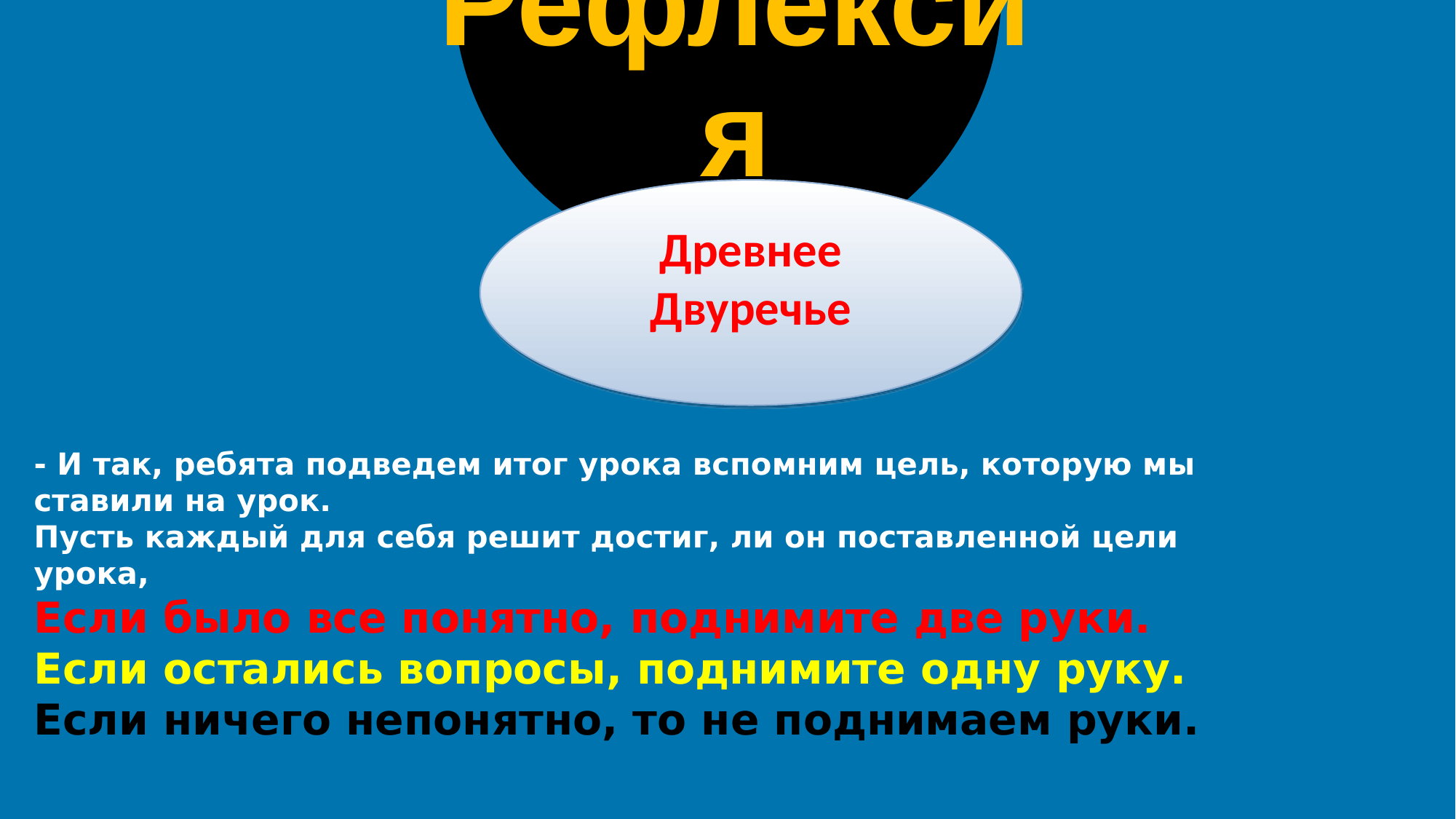

Рефлексия
Древнее Двуречье
- И так, ребята подведем итог урока вспомним цель, которую мы ставили на урок.
Пусть каждый для себя решит достиг, ли он поставленной цели урока,
Если было все понятно, поднимите две руки.
Если остались вопросы, поднимите одну руку.
Если ничего непонятно, то не поднимаем руки.